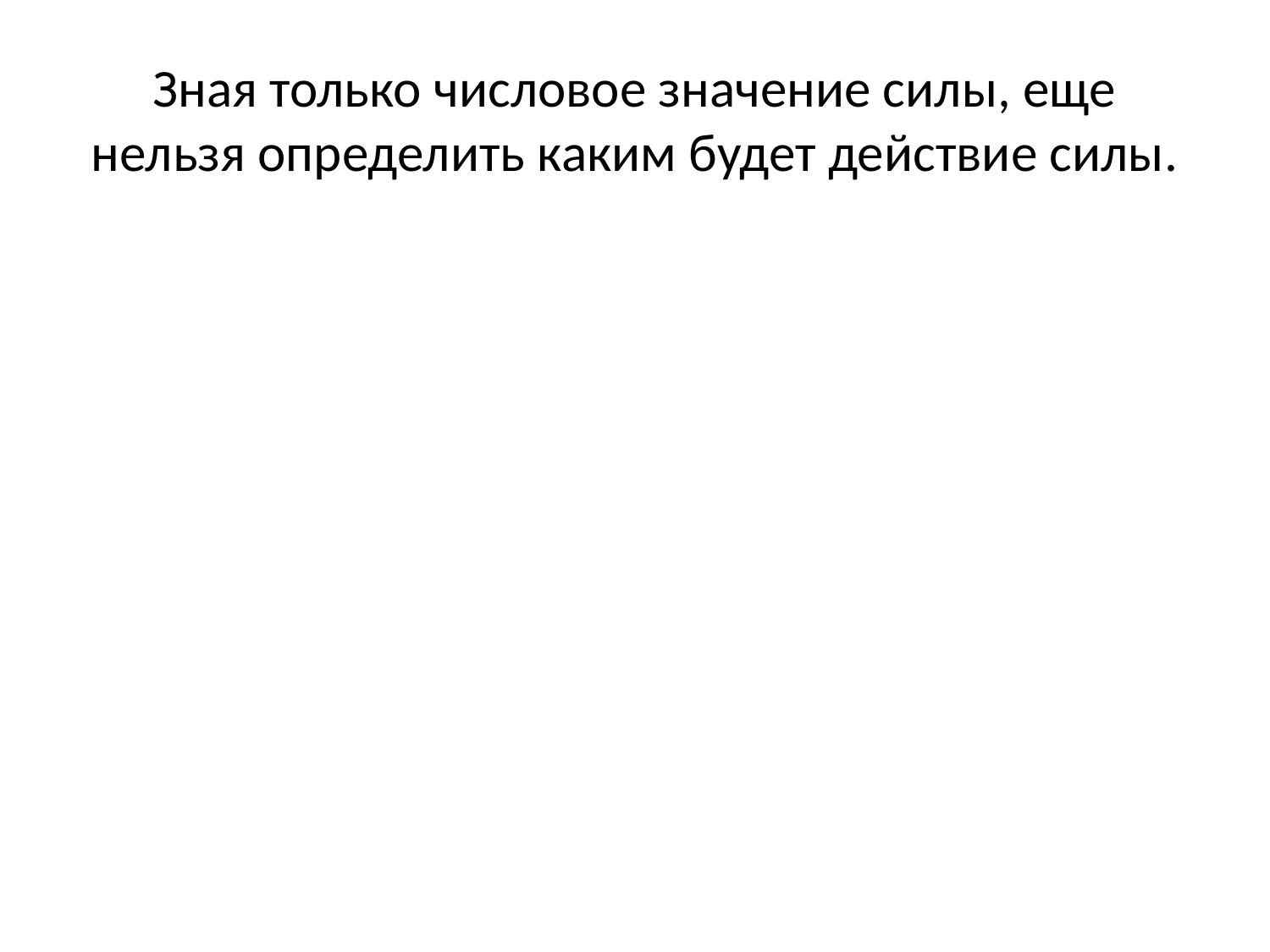

# Зная только числовое значение силы, еще нельзя определить каким будет действие силы.